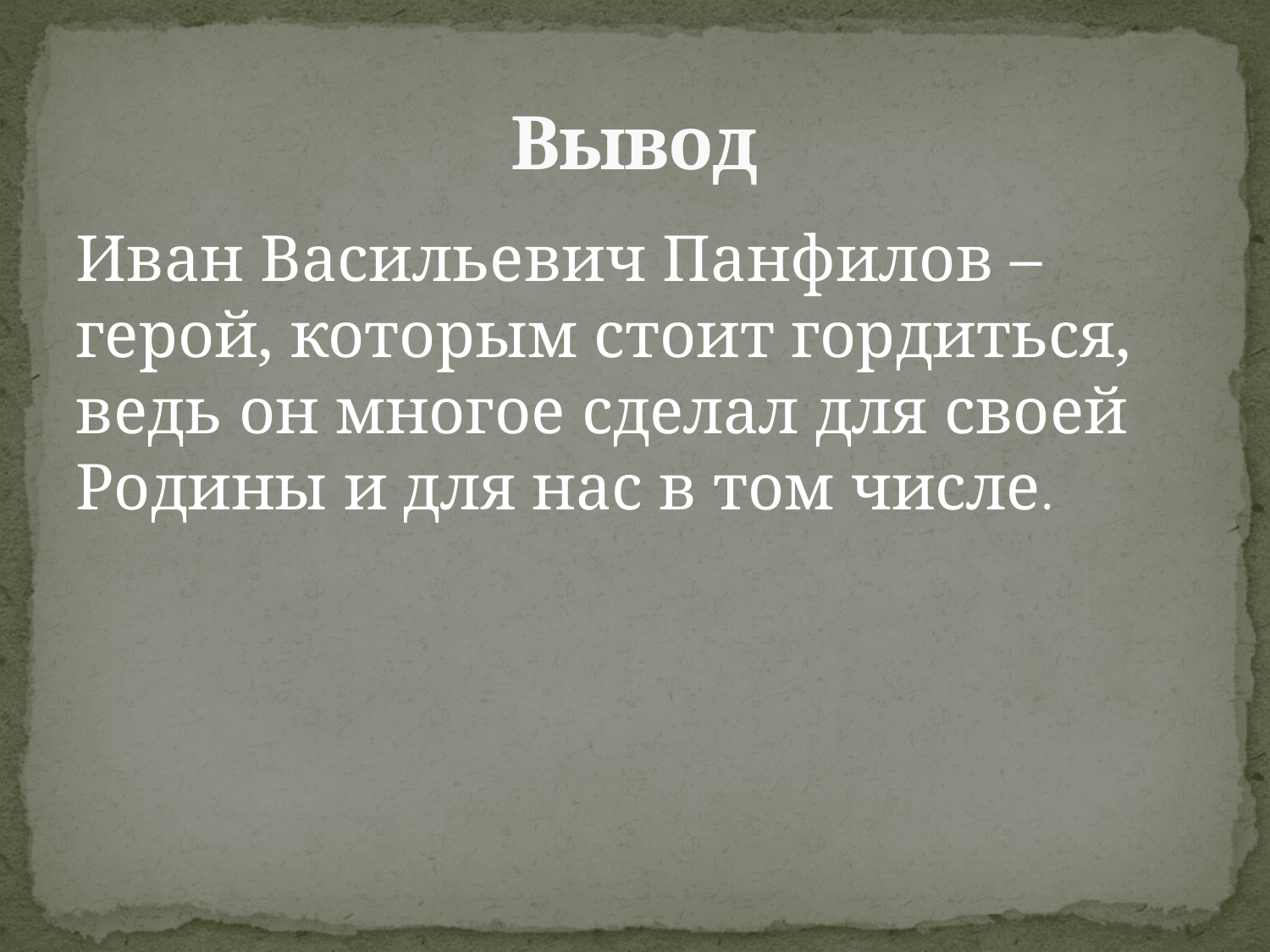

# Вывод
Иван Васильевич Панфилов – герой, которым стоит гордиться, ведь он многое сделал для своей Родины и для нас в том числе.